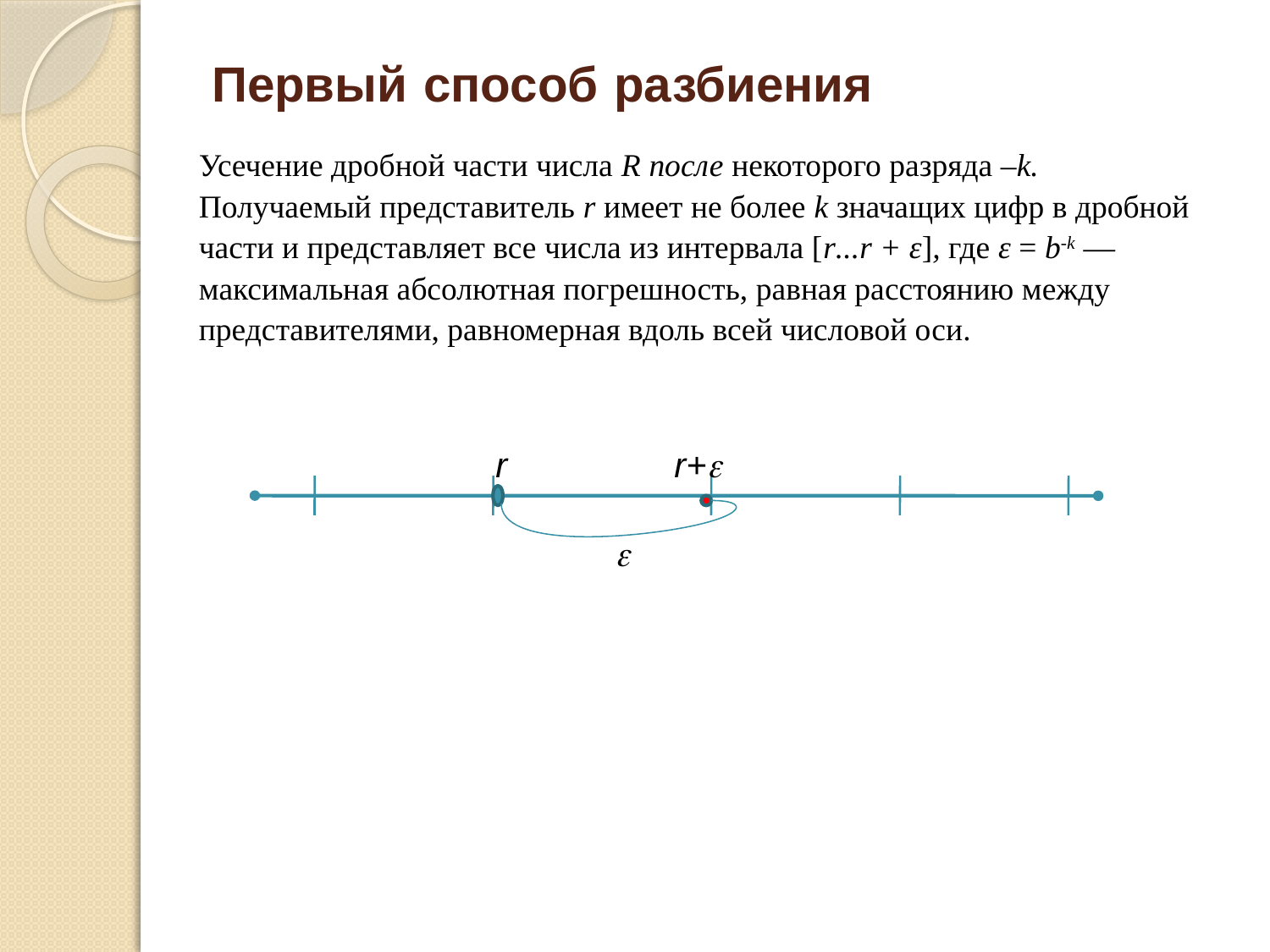

# Первый способ разбиения
Усечение дробной части числа R после некоторого разряда –k.
Получаемый представитель r имеет не более k значащих цифр в дробной
части и представляет все числа из интервала [r...r + ε], где ε = b-k —
максимальная абсолютная погрешность, равная расстоянию между
представителями, равномерная вдоль всей числовой оси.

r
r+ε

ε